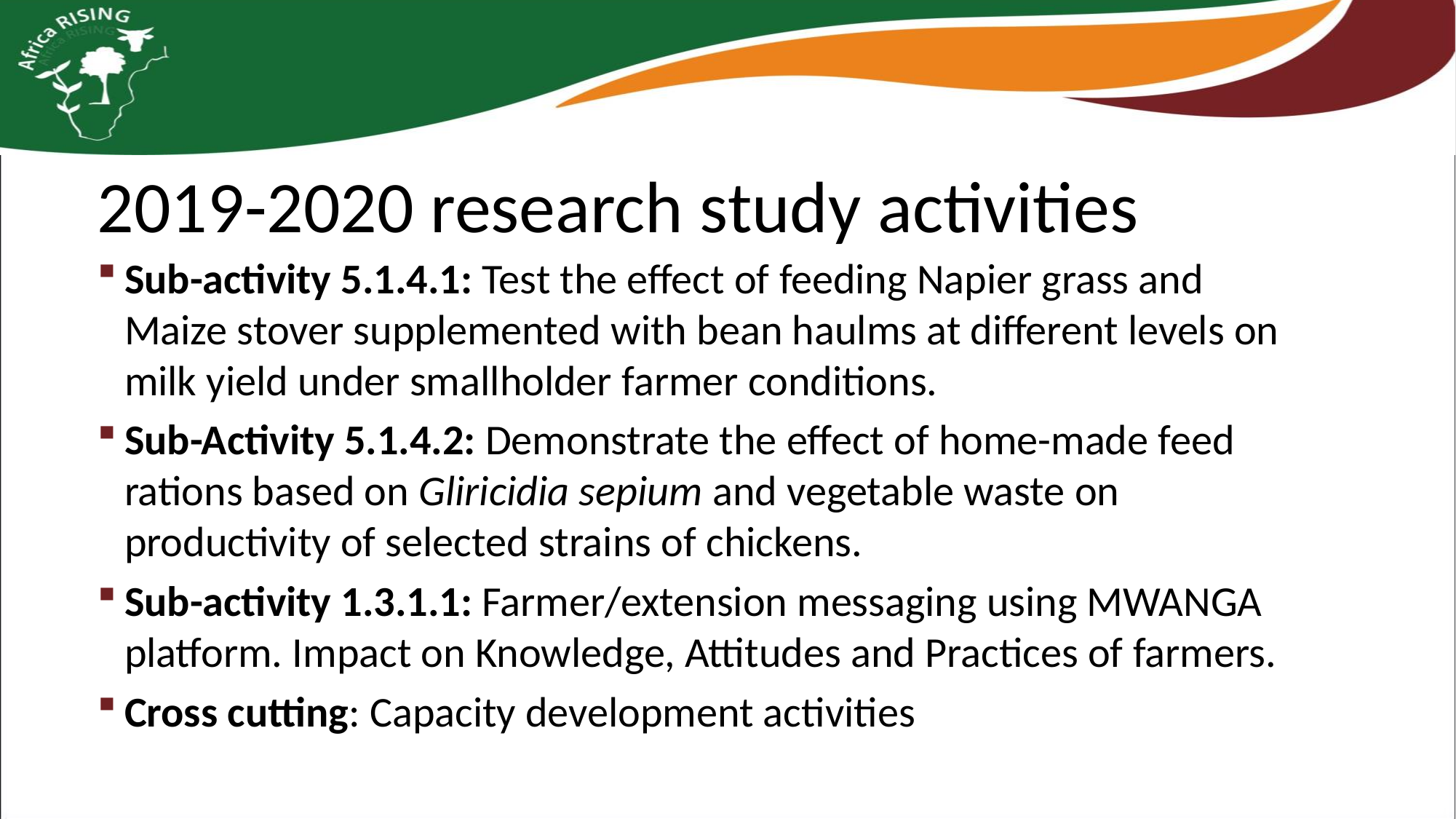

2019-2020 research study activities
Sub-activity 5.1.4.1: Test the effect of feeding Napier grass and Maize stover supplemented with bean haulms at different levels on milk yield under smallholder farmer conditions.
Sub-Activity 5.1.4.2: Demonstrate the effect of home-made feed rations based on Gliricidia sepium and vegetable waste on productivity of selected strains of chickens.
Sub-activity 1.3.1.1: Farmer/extension messaging using MWANGA platform. Impact on Knowledge, Attitudes and Practices of farmers.
Cross cutting: Capacity development activities